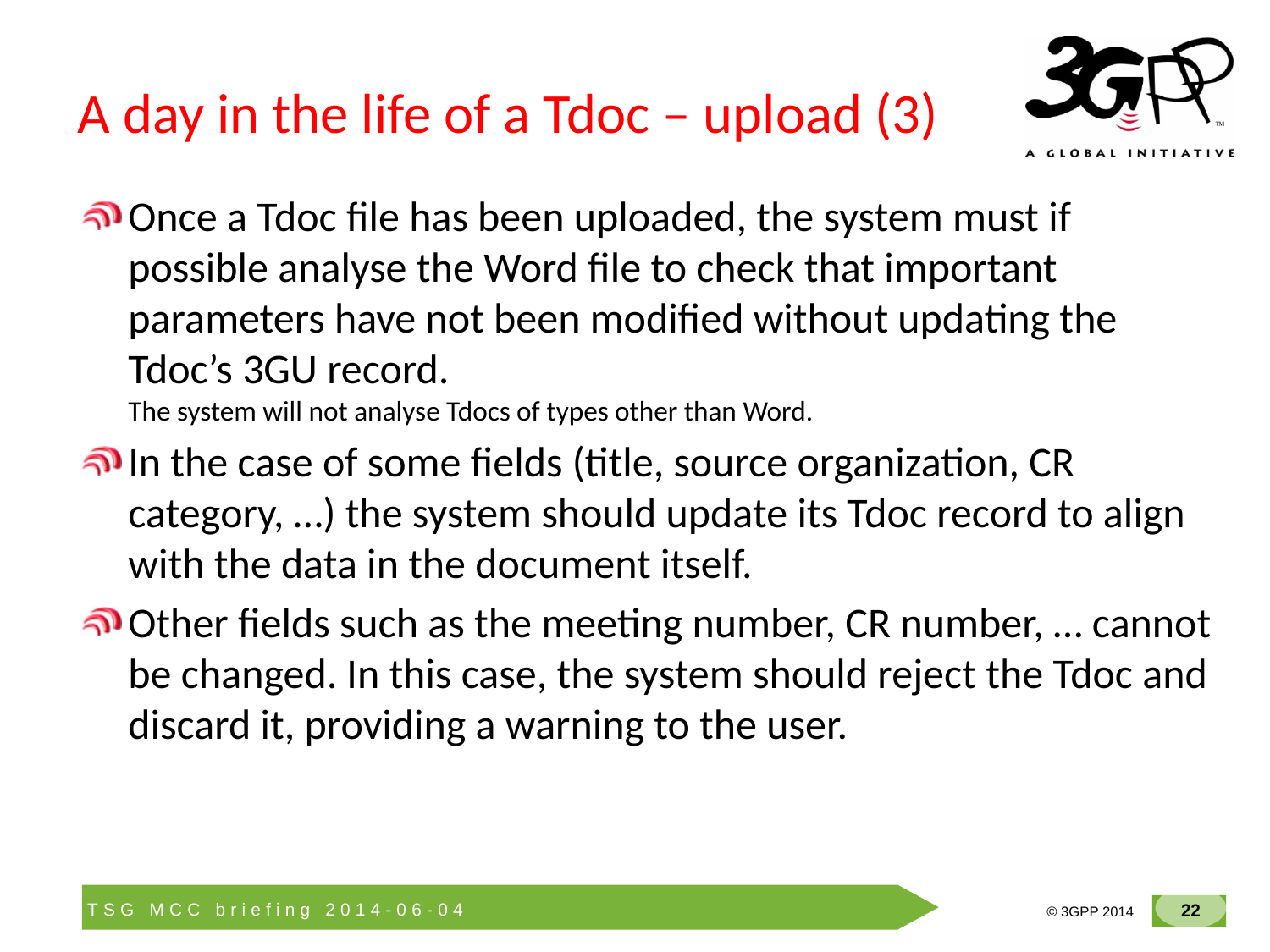

# A day in the life of a Tdoc – upload (3)
Once a Tdoc file has been uploaded, the system must if possible analyse the Word file to check that important parameters have not been modified without updating the Tdoc’s 3GU record.
The system will not analyse Tdocs of types other than Word.
In the case of some fields (title, source organization, CR category, …) the system should update its Tdoc record to align with the data in the document itself.
Other fields such as the meeting number, CR number, … cannot be changed. In this case, the system should reject the Tdoc and discard it, providing a warning to the user.